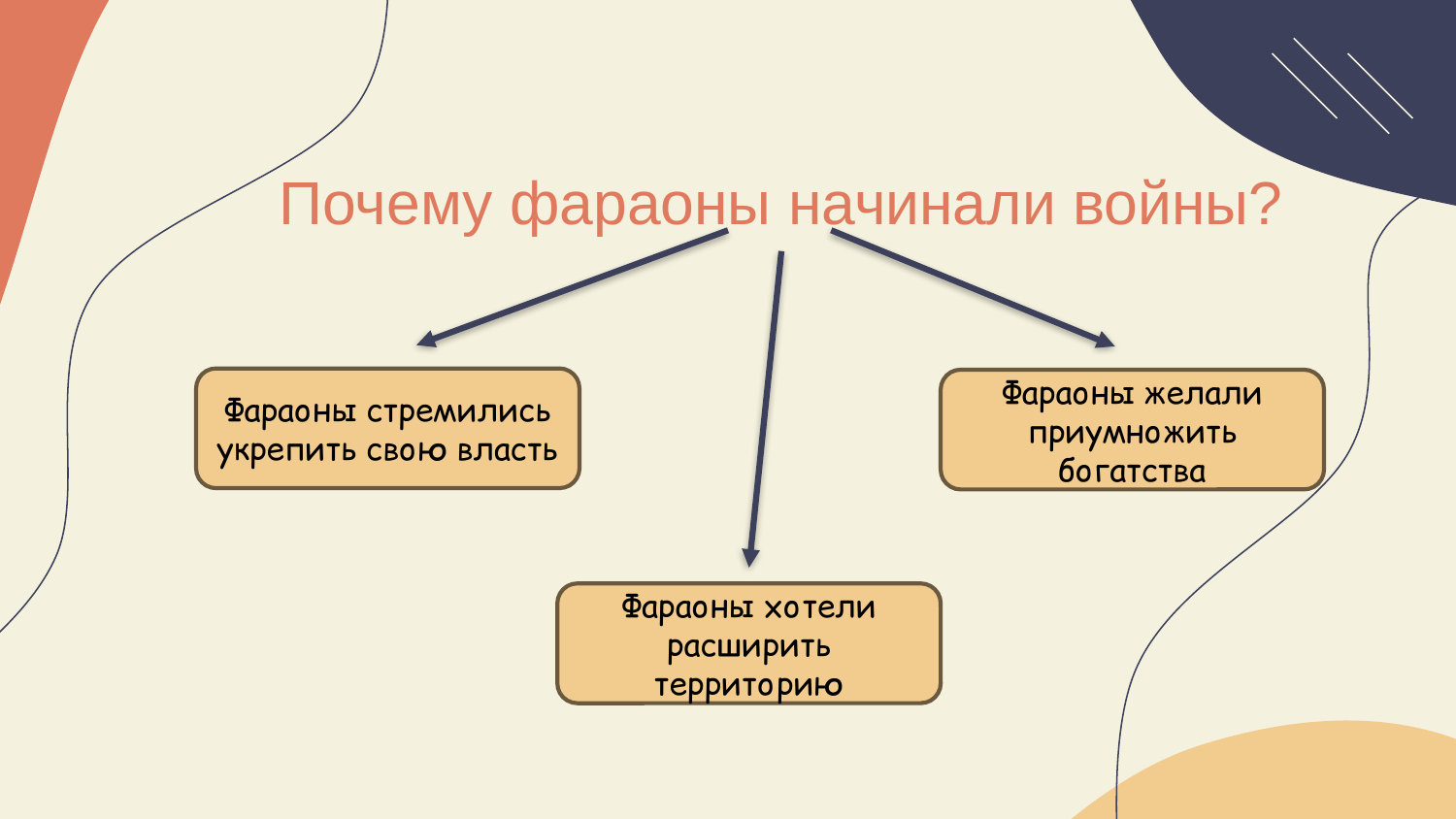

Почему фараоны начинали войны?
Фараоны стремились укрепить свою власть
Фараоны желали приумножить богатства
Фараоны хотели расширить территорию